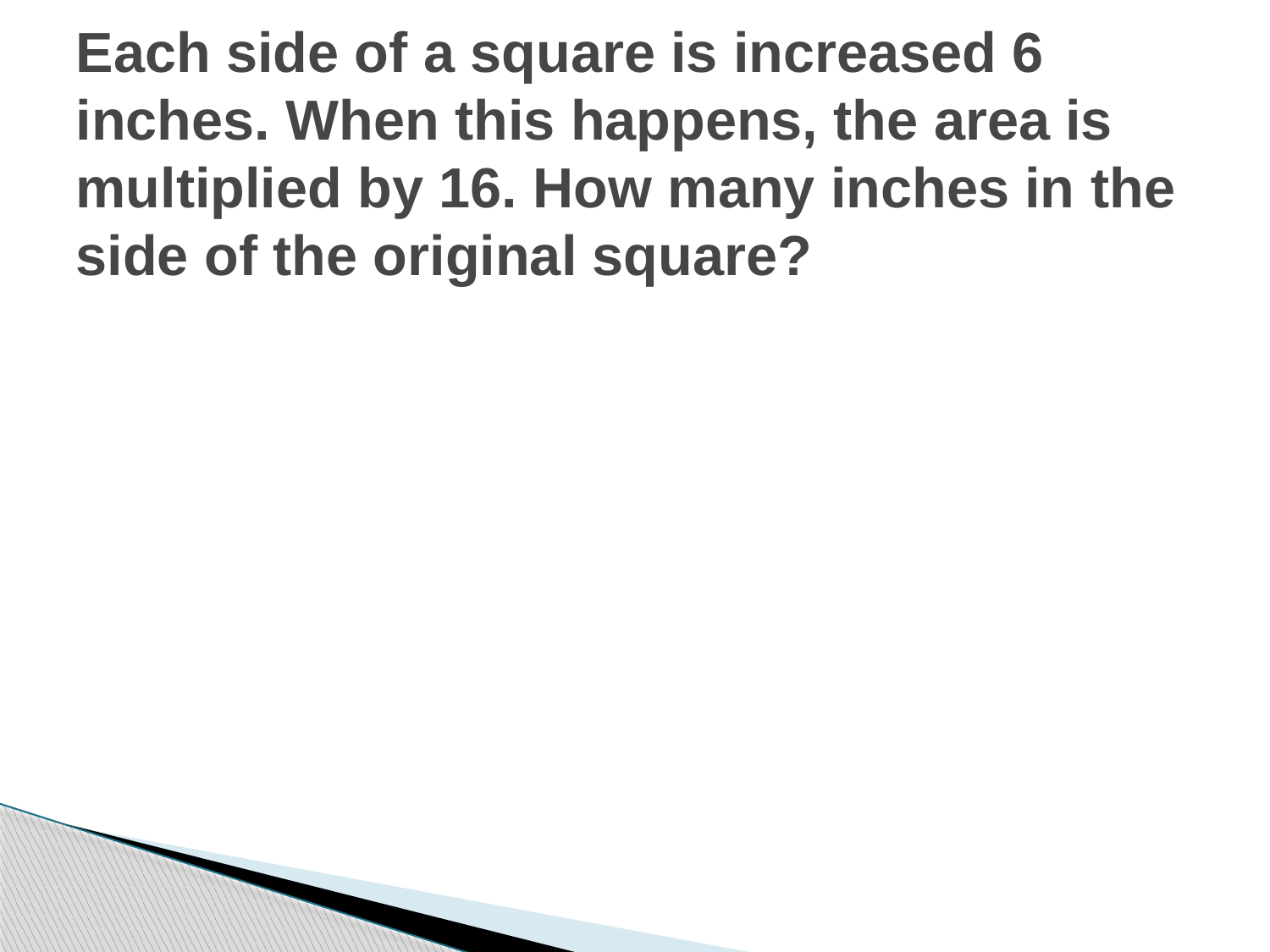

# Each side of a square is increased 6 inches. When this happens, the area is multiplied by 16. How many inches in the side of the original square?